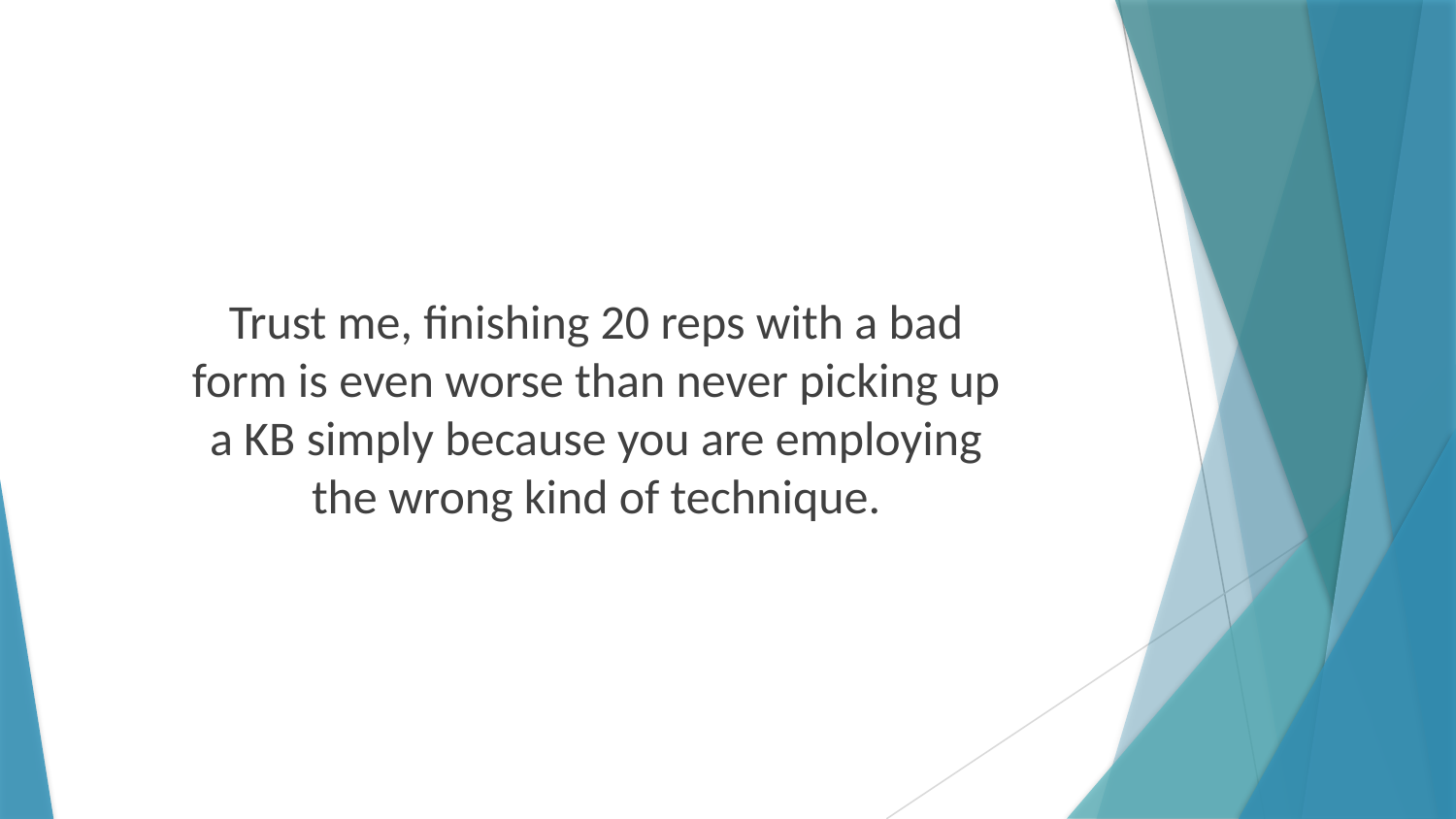

Trust me, finishing 20 reps with a bad form is even worse than never picking up a KB simply because you are employing the wrong kind of technique.